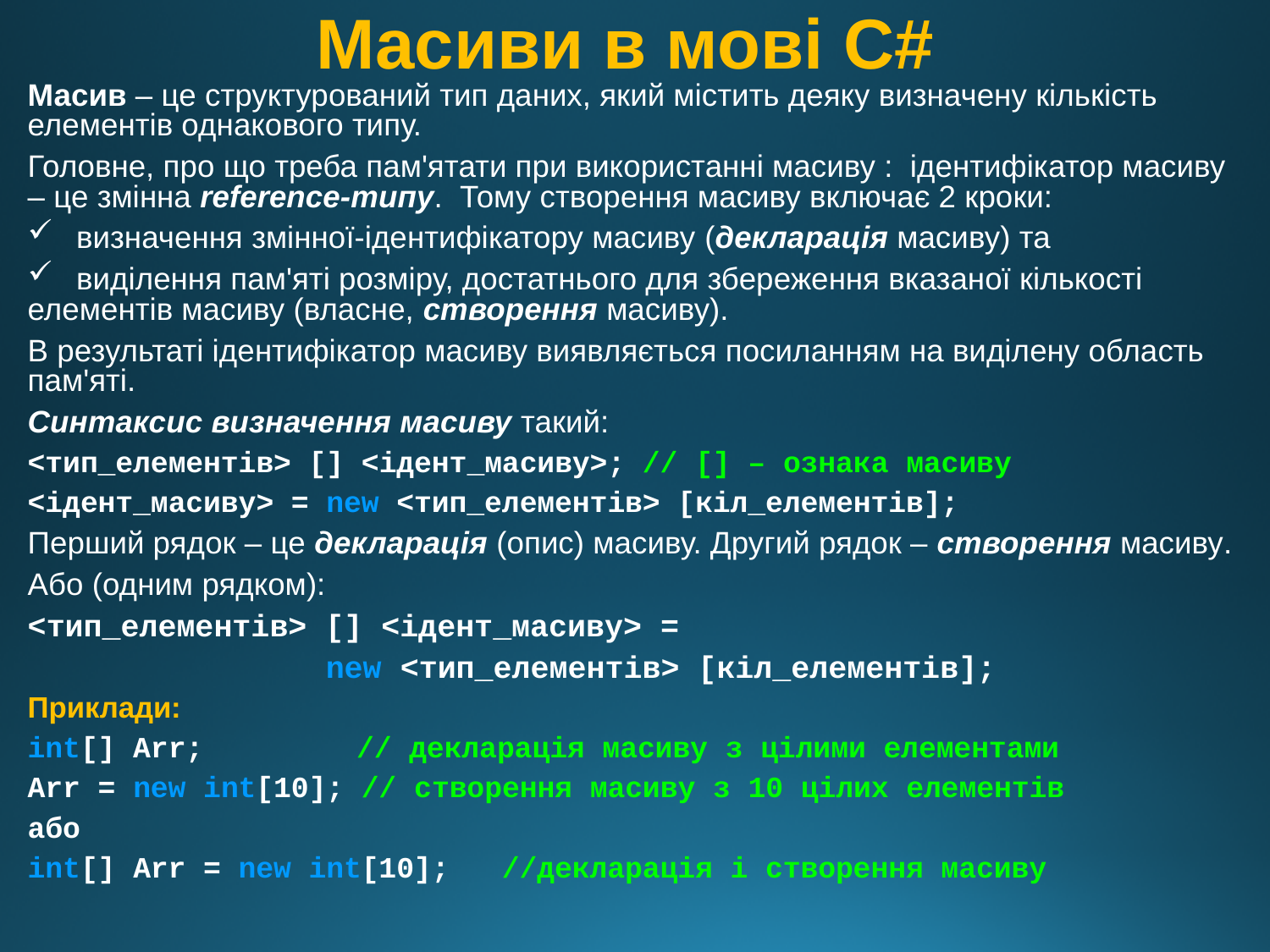

# Масиви в мові C#
Масив – це структурований тип даних, який містить деяку визначену кількість елементів однакового типу.
Головне, про що треба пам'ятати при використанні масиву :  ідентифікатор масиву – це змінна reference-типу.  Тому створення масиву включає 2 кроки:
   визначення змінної-ідентифікатору масиву (декларація масиву) та
   виділення пам'яті розміру, достатнього для збереження вказаної кількості елементів масиву (власне, створення масиву).
В результаті ідентифікатор масиву виявляється посиланням на виділену область пам'яті.
Синтаксис визначення масиву такий:
<тип_елементів> [] <ідент_масиву>; // [] – ознака масиву
<ідент_масиву> = new <тип_елементів> [кіл_елементів];
Перший рядок – це декларація (опис) масиву. Другий рядок – створення масиву.
Або (одним рядком):
<тип_елементів> [] <ідент_масиву> =
                new <тип_елементів> [кіл_елементів];
Приклади:
int[] Arr; 	      // декларація масиву з цілими елементами
Arr = new int[10]; // створення масиву з 10 цілих елементів
або
int[] Arr = new int[10];   //декларація і створення масиву